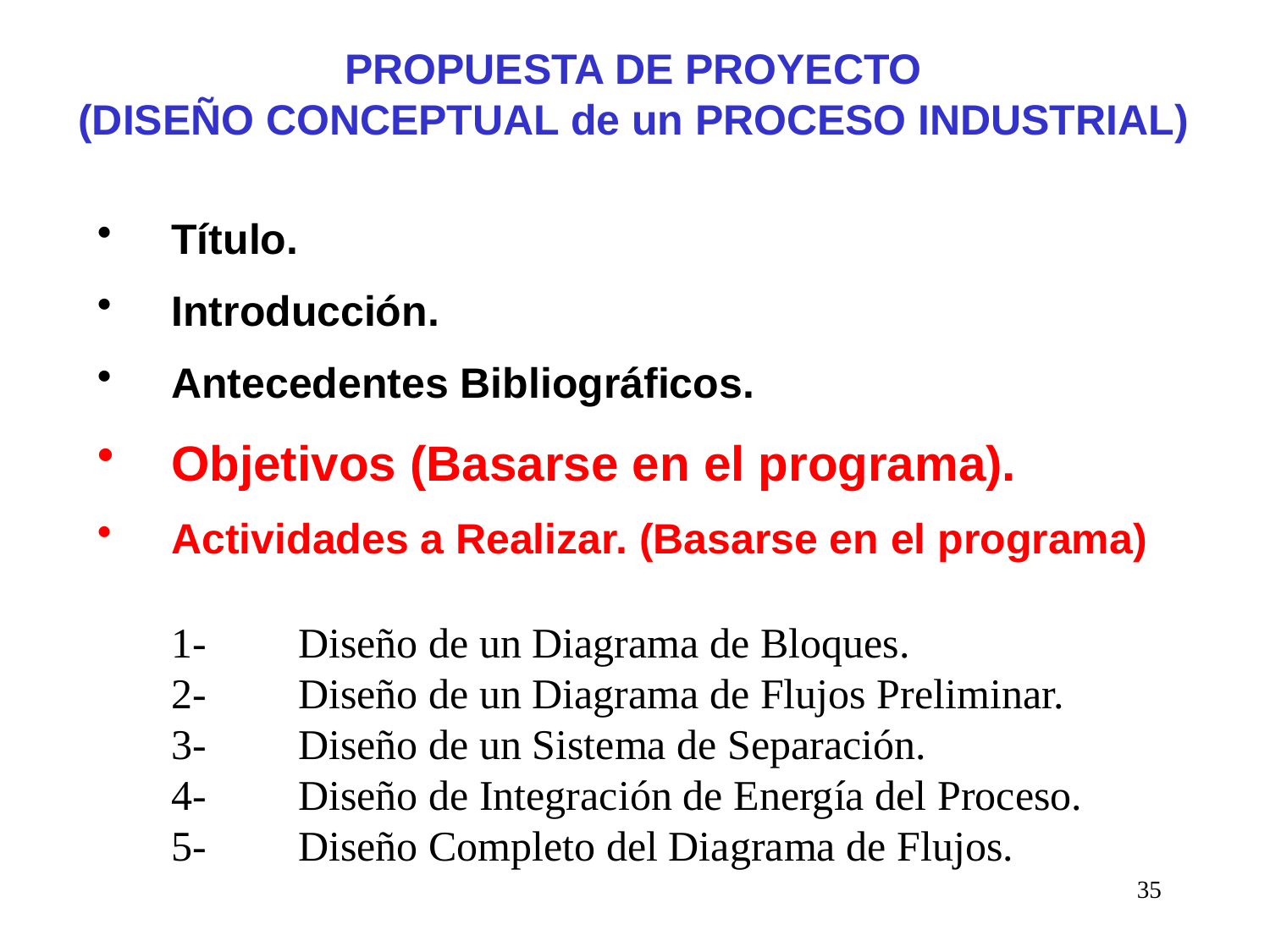

PROPUESTA DE PROYECTO
(DISEÑO CONCEPTUAL de un PROCESO INDUSTRIAL)
Título.
Introducción.
Antecedentes Bibliográficos.
Objetivos (Basarse en el programa).
Actividades a Realizar. (Basarse en el programa)
1-	Diseño de un Diagrama de Bloques.
2-	Diseño de un Diagrama de Flujos Preliminar.
3-	Diseño de un Sistema de Separación.
4-	Diseño de Integración de Energía del Proceso.
5-	Diseño Completo del Diagrama de Flujos.

35